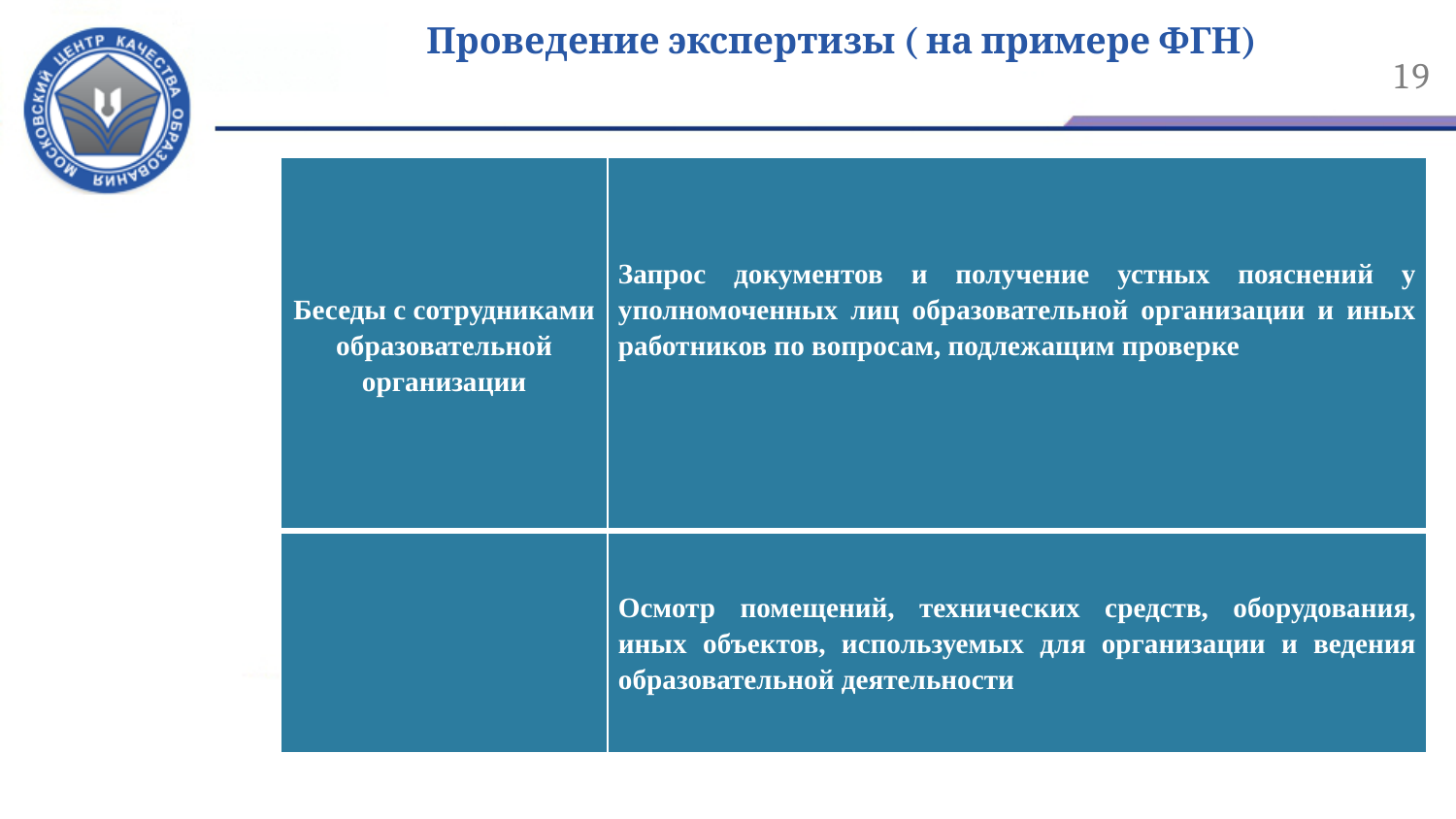

# Проведение экспертизы ( на примере ФГН)
19
| Беседы с сотрудниками образовательной организации | Запрос документов и получение устных пояснений у уполномоченных лиц образовательной организации и иных работников по вопросам, подлежащим проверке |
| --- | --- |
|  | Осмотр помещений, технических средств, оборудования, иных объектов, используемых для организации и ведения образовательной деятельности |